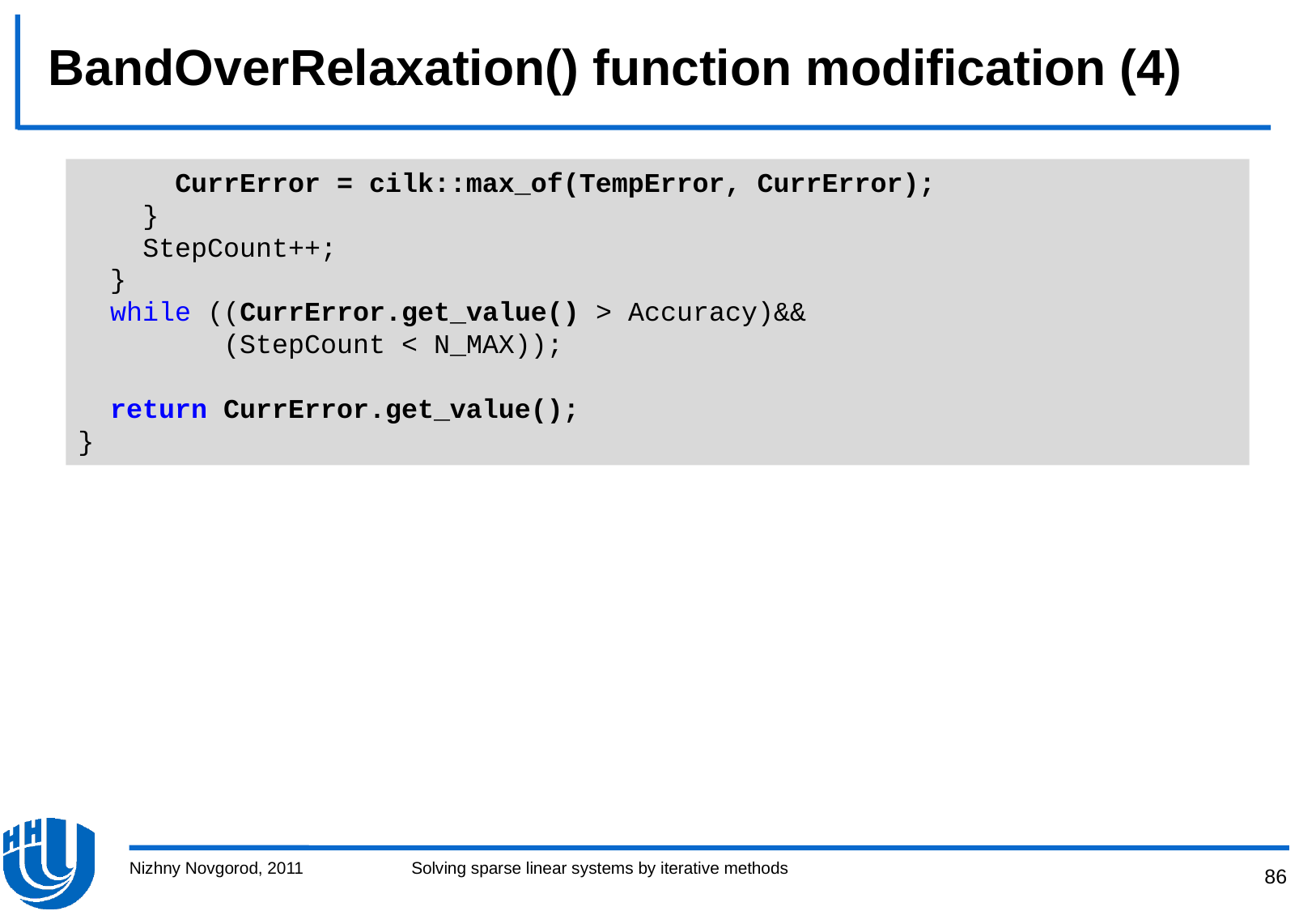

# BandOverRelaxation() function modification (4)
      CurrError = cilk::max_of(TempError, CurrError);
    }
    StepCount++;
  }
  while ((CurrError.get_value() > Accuracy)&&
         (StepCount < N_MAX));

  return CurrError.get_value();
}
Nizhny Novgorod, 2011
Solving sparse linear systems by iterative methods